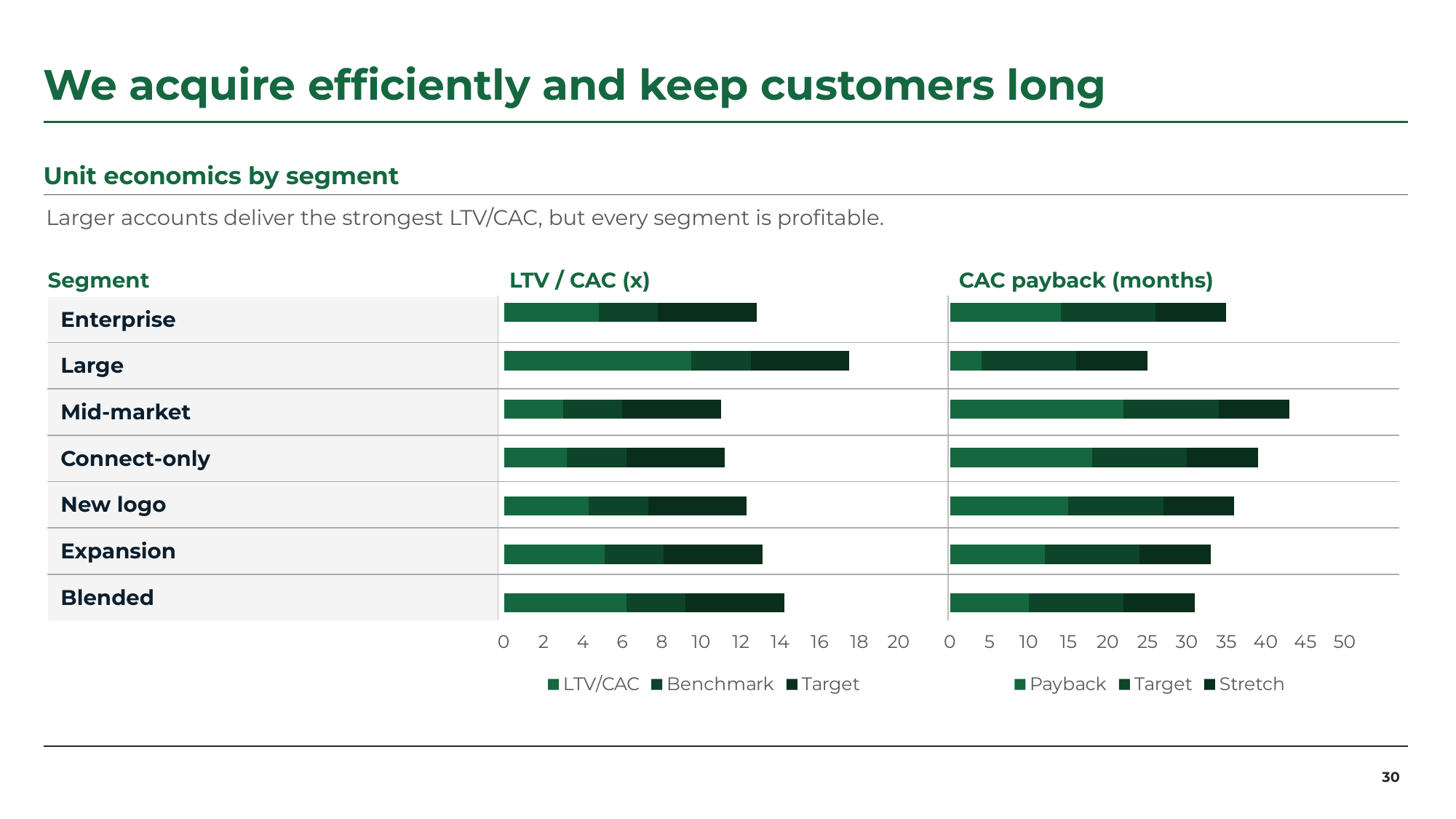

# We acquire efficiently and keep customers long
Unit economics by segment
Larger accounts deliver the strongest LTV/CAC, but every segment is profitable.
Segment
LTV / CAC (x)
CAC payback (months)

### Chart

| Category | LTV/CAC | Benchmark | Target |
|---|---|---|---|
| Ent | 6.2 | 3.0 | 5.0 |
| Large | 5.1 | 3.0 | 5.0 |
| Mid | 4.3 | 3.0 | 5.0 |
| Connect | 3.2 | 3.0 | 5.0 |
| New | 3.0 | 3.0 | 5.0 |
| Expand | 9.5 | 3.0 | 5.0 |
| Blended | 4.8 | 3.0 | 5.0 |

### Chart

| Category | Payback | Target | Stretch |
|---|---|---|---|
| Ent | 10.0 | 12.0 | 9.0 |
| Large | 12.0 | 12.0 | 9.0 |
| Mid | 15.0 | 12.0 | 9.0 |
| Connect | 18.0 | 12.0 | 9.0 |
| New | 22.0 | 12.0 | 9.0 |
| Expand | 4.0 | 12.0 | 9.0 |
| Blended | 14.0 | 12.0 | 9.0 |
| Enterprise |  |  |
| --- | --- | --- |
| Large |  |  |
| Mid-market |  |  |
| Connect-only |  |  |
| New logo |  |  |
| Expansion |  |  |
| Blended |  |  |
30